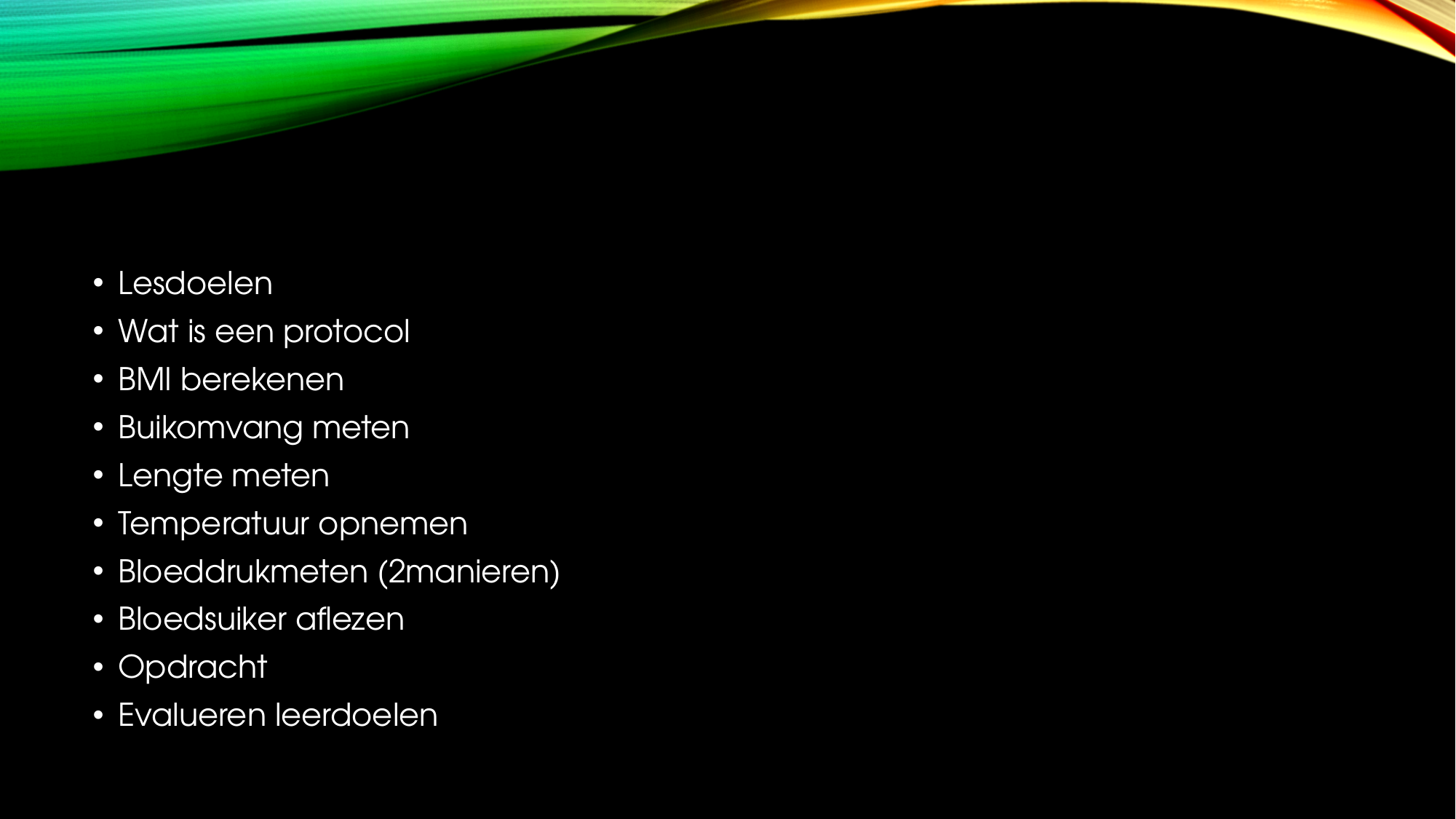

#
Lesdoelen
Wat is een protocol
BMI berekenen
Buikomvang meten
Lengte meten
Temperatuur opnemen
Bloeddrukmeten (2manieren)
Bloedsuiker aflezen
Opdracht
Evalueren leerdoelen